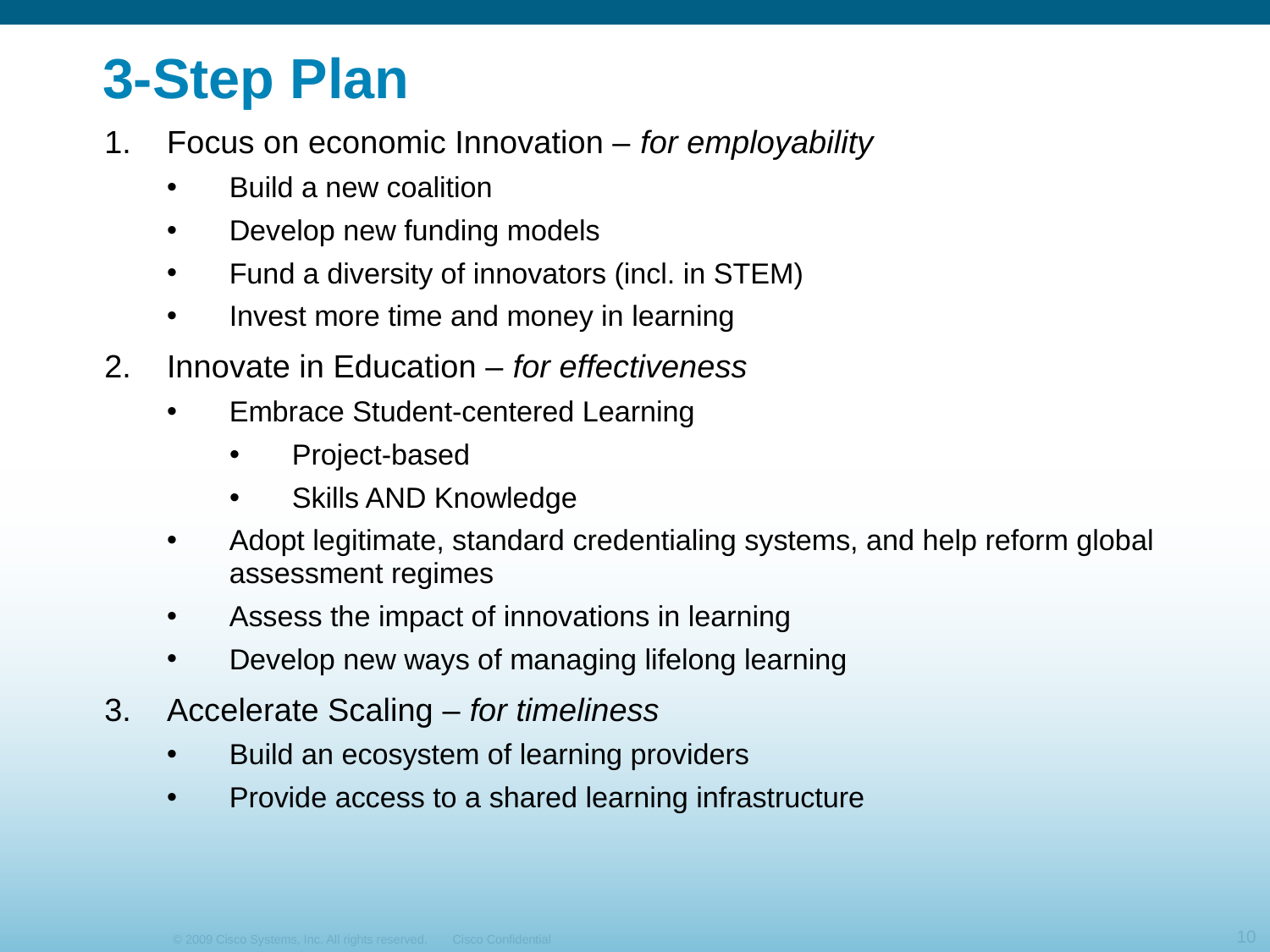

# 3-Step Plan

Focus on economic Innovation – for employability
Build a new coalition
Develop new funding models
Fund a diversity of innovators (incl. in STEM)
Invest more time and money in learning
Innovate in Education – for effectiveness
Embrace Student-centered Learning
Project-based
Skills AND Knowledge
Adopt legitimate, standard credentialing systems, and help reform global assessment regimes
Assess the impact of innovations in learning
Develop new ways of managing lifelong learning
Accelerate Scaling – for timeliness
Build an ecosystem of learning providers
Provide access to a shared learning infrastructure